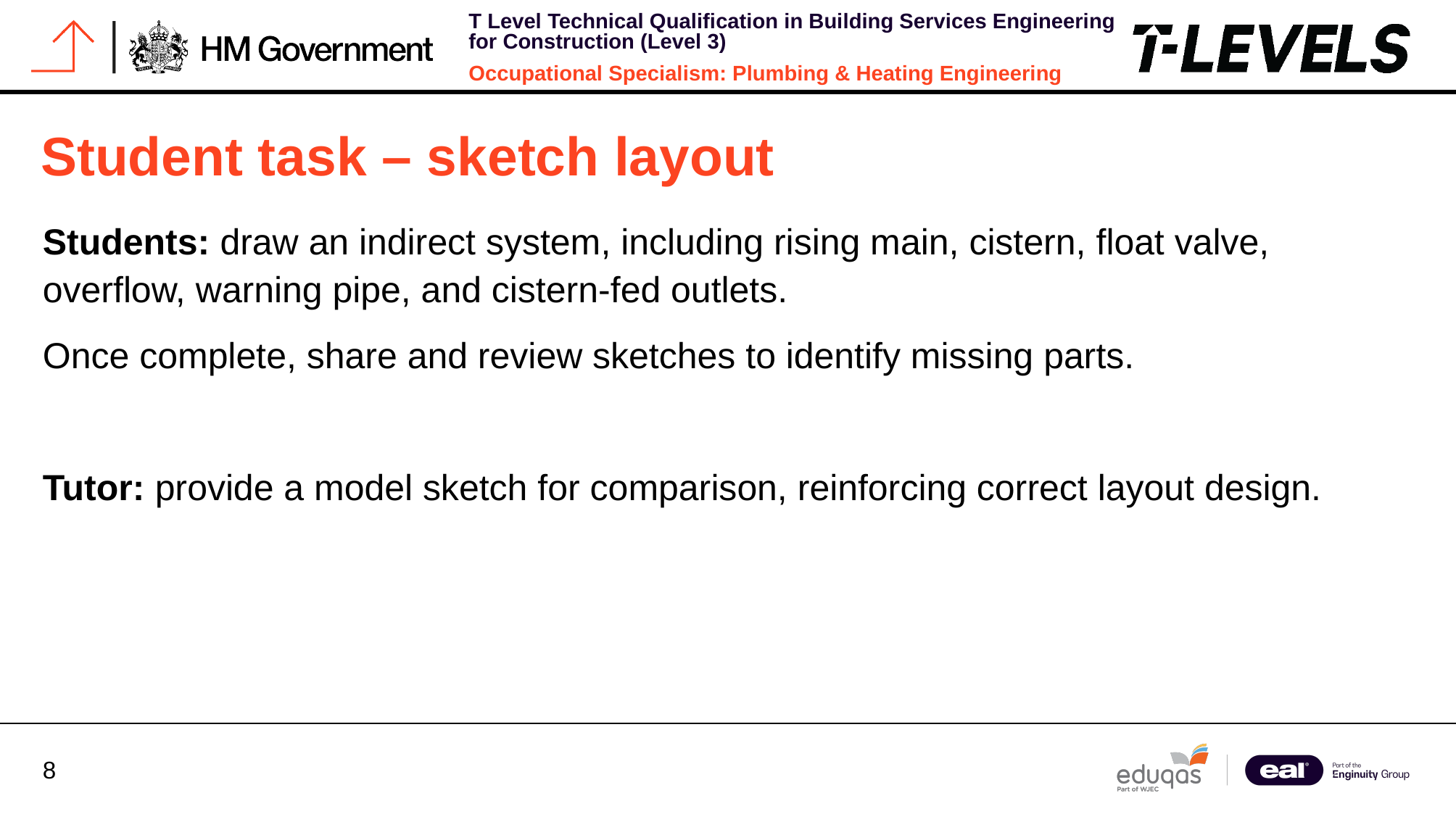

# Student task – sketch layout
Students: draw an indirect system, including rising main, cistern, float valve, overflow, warning pipe, and cistern-fed outlets.
Once complete, share and review sketches to identify missing parts.

Tutor: provide a model sketch for comparison, reinforcing correct layout design.